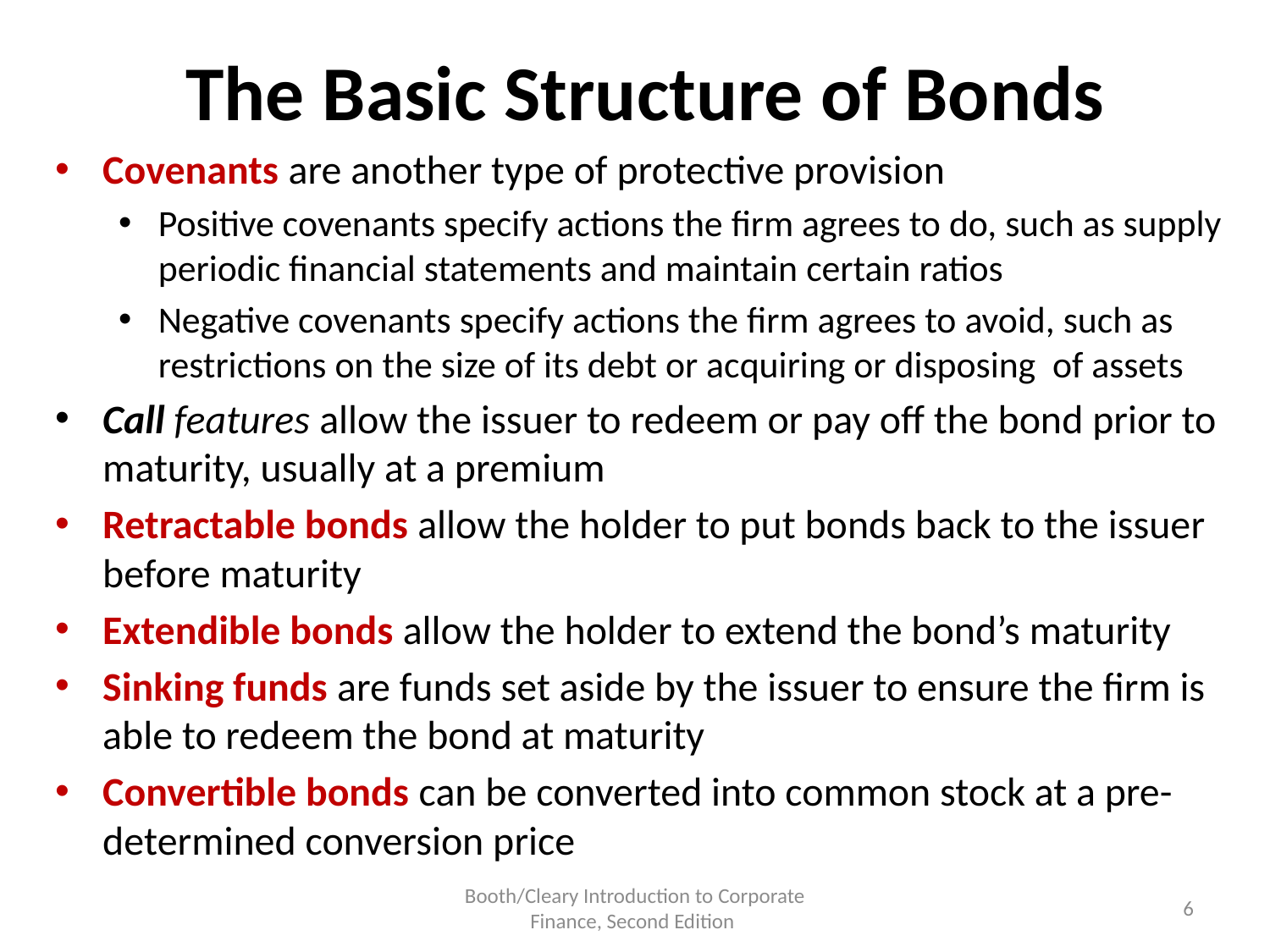

# The Basic Structure of Bonds
Covenants are another type of protective provision
Positive covenants specify actions the firm agrees to do, such as supply periodic financial statements and maintain certain ratios
Negative covenants specify actions the firm agrees to avoid, such as restrictions on the size of its debt or acquiring or disposing  of assets
Call features allow the issuer to redeem or pay off the bond prior to maturity, usually at a premium
Retractable bonds allow the holder to put bonds back to the issuer before maturity
Extendible bonds allow the holder to extend the bond’s maturity
Sinking funds are funds set aside by the issuer to ensure the firm is able to redeem the bond at maturity
Convertible bonds can be converted into common stock at a pre-determined conversion price
Booth/Cleary Introduction to Corporate Finance, Second Edition
6